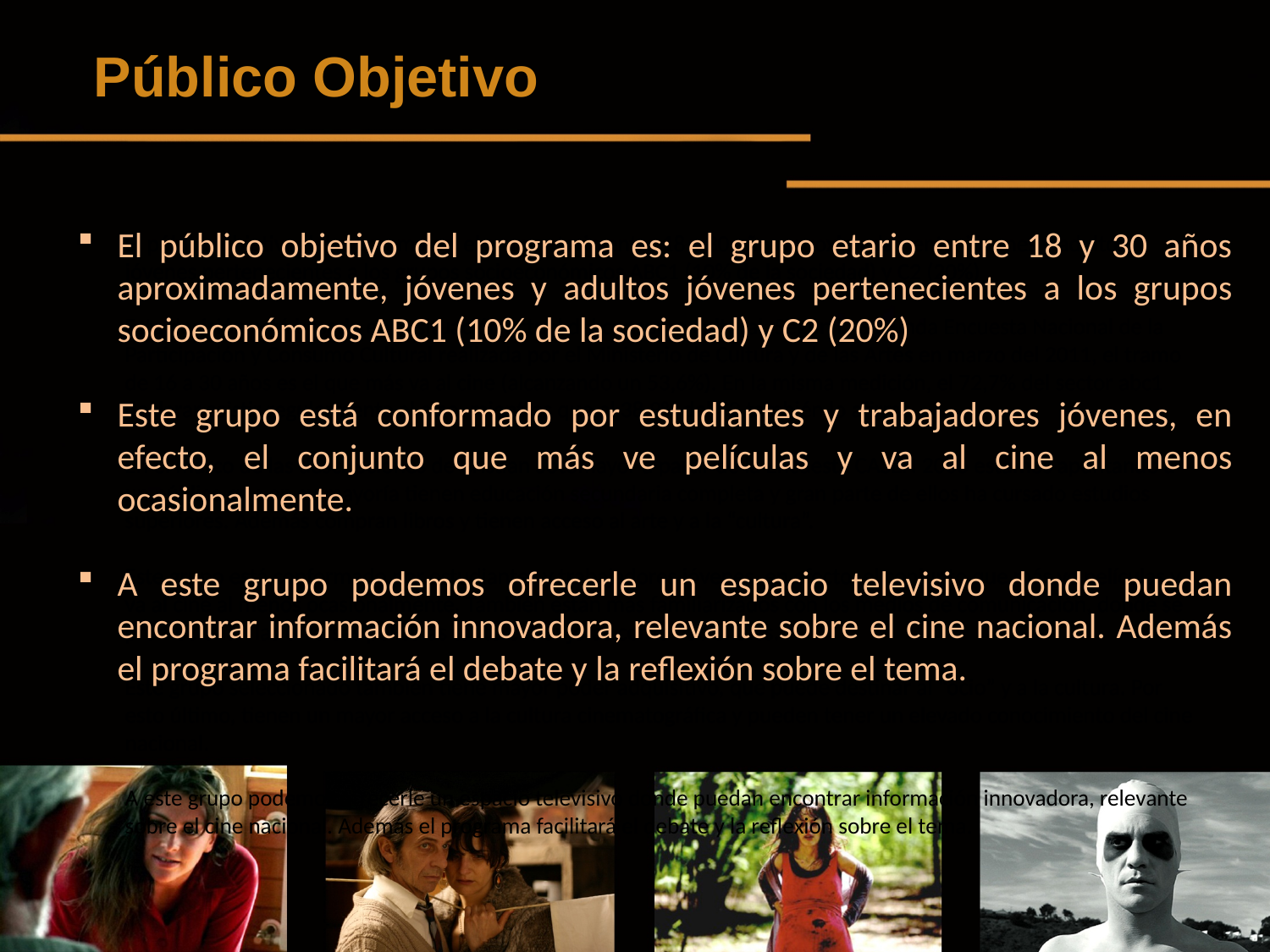

Público Objetivo
El público objetivo del programa es: el grupo etario entre 18 y 30 años aproximadamente, jóvenes y adultos jóvenes pertenecientes a los grupos socioeconómicos ABC1 (10% de la sociedad) y C2 (20%)

Este grupo está conformado por estudiantes y trabajadores jóvenes, en efecto, el conjunto que más ve películas y va al cine al menos ocasionalmente.

A este grupo podemos ofrecerle un espacio televisivo donde puedan encontrar información innovadora, relevante sobre el cine nacional. Además el programa facilitará el debate y la reflexión sobre el tema.
El público objetivo del programa es: el grupo etario entre 18 y 30 años aproximadamente, jóvenes y adultos jóvenes pertenecientes a los grupos socioeconómicos ABC1 (10% de la sociedad) y C2 (20%) 
Esta decisión está basada en la situación actual del consumo cultural. Según la Segunda Encuesta Nacional de la Participación y Consumo Cultural realizada por el Ministerio de Cultura y de las Artes en marzo del 2011, el tramo de 16 a 30 años es el que más va al cine (alcanzando un 53,6%). En la misma medición, el 72,7% del sector abc1 declarar asistir regularmente al cine, mientras que el 38,9% del C2 también lo afirma.
En el marco de las descripciones de Cristian Sotomayor a partir de la Encuesta CASEN 2006 estamos apuntando a un público que en su mayoría tienen educación secundaria completa y gran parte de ellos ha cursado estudios superiores. Además compran libros y tienen acceso al arte y a la “cultura”. 
Este grupo está conformado por estudiantes y trabajadores jóvenes, en efecto, el conjunto que más ve películas y va al cine al menos ocasionalmente. También están más familiarizados con los medios de comunicación, donde se promocionan las diversas películas tanto extranjeras como nacionales. 
Este grupo seleccionado también tiene mayor poder adquisitivo, que puede destinar al “ocio” y a la cultura. Por esto último, tienen un mayor acceso a la cultura cinematográfica y pueden tener un elevado conocimiento del cine nacional. 
A este grupo podemos ofrecerle un espacio televisivo donde puedan encontrar información innovadora, relevante sobre el cine nacional. Además el programa facilitará el debate y la reflexión sobre el tema.